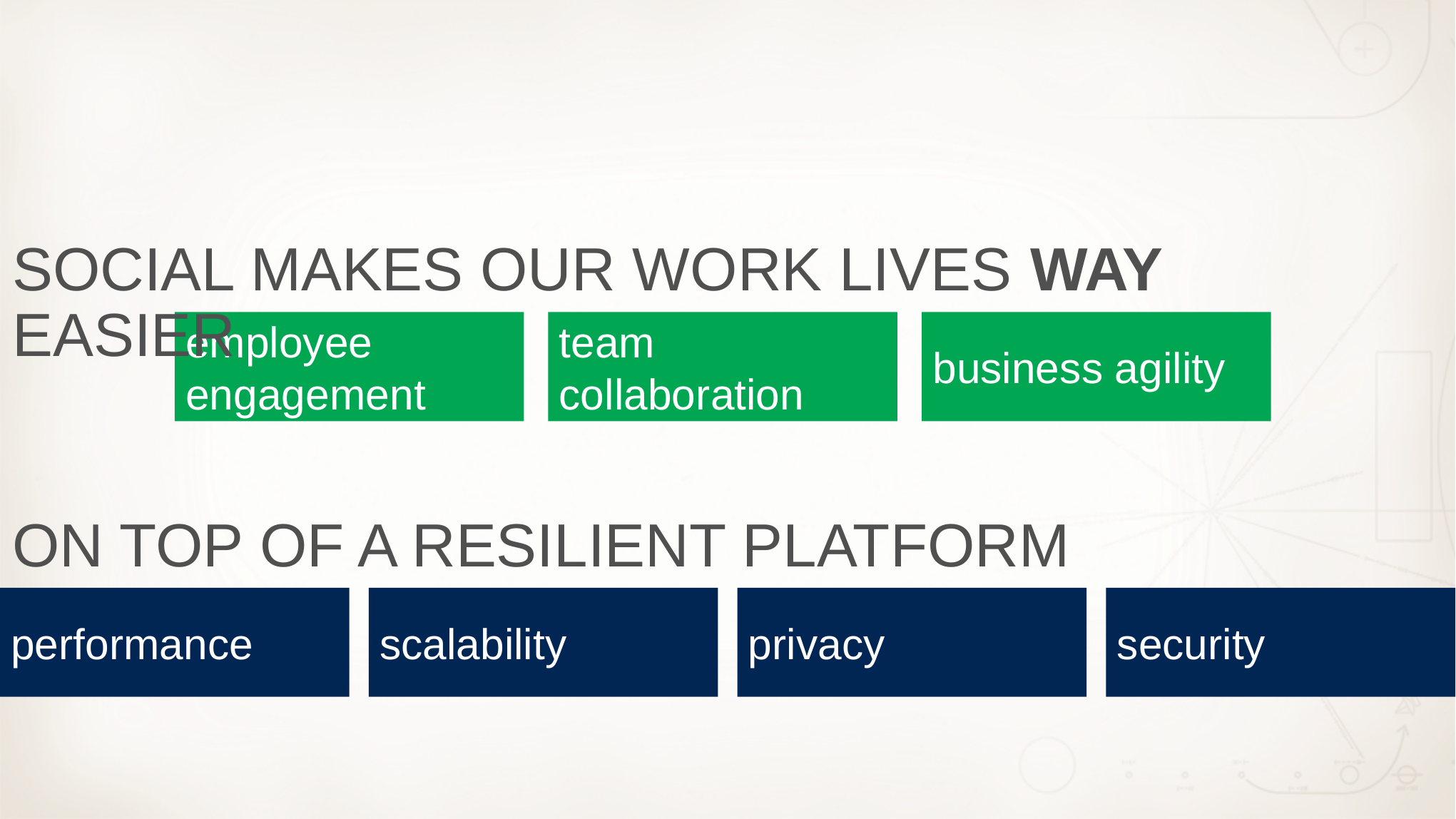

SOCIAL MAKES OUR WORK LIVES WAY EASIER
employee engagement
team collaboration
business agility
ON TOP OF A RESILIENT PLATFORM
performance
scalability
privacy
security